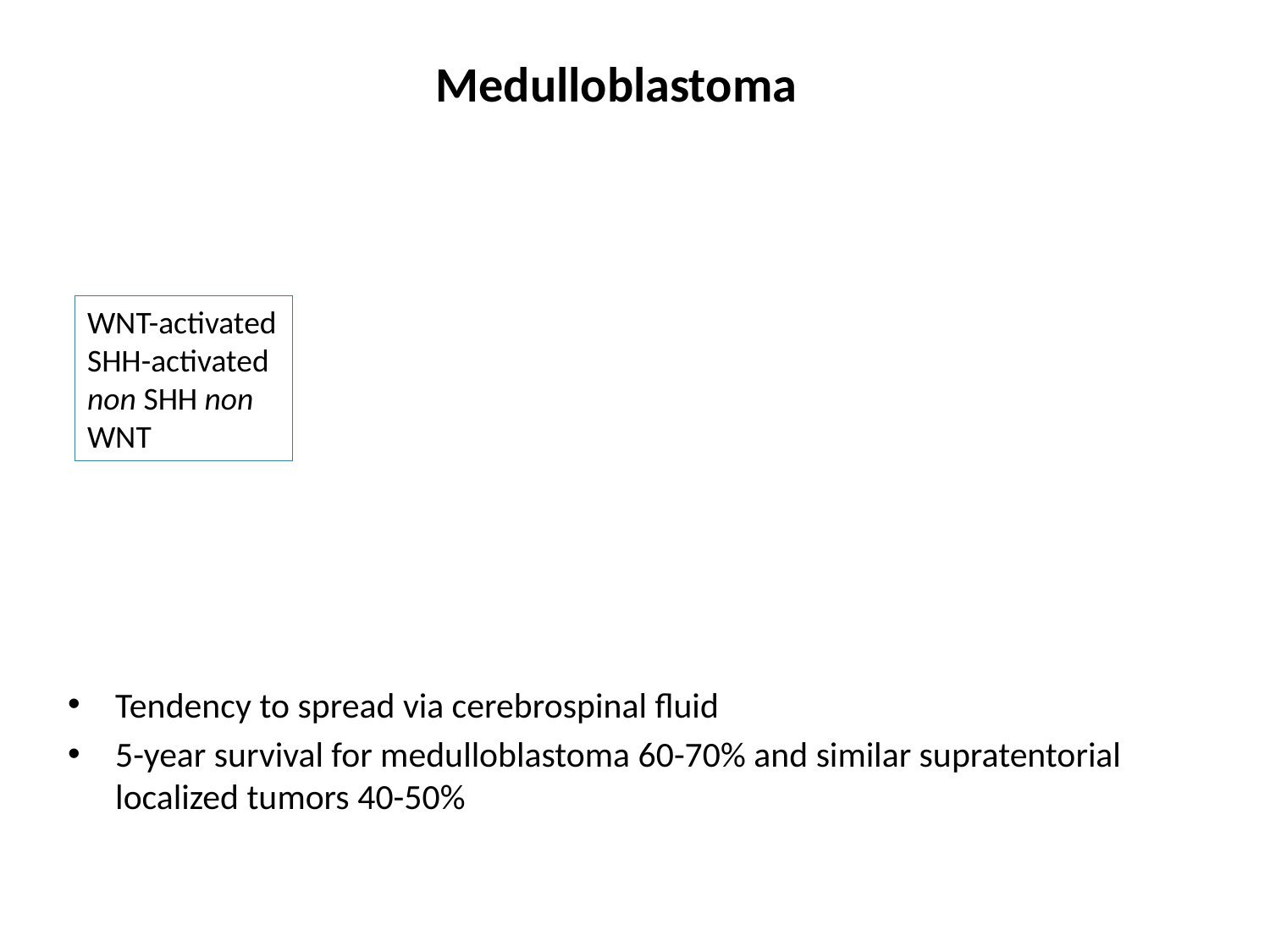

# Medulloblastoma
WNT-activated
SHH-activated
non SHH non WNT
Tendency to spread via cerebrospinal fluid
5-year survival for medulloblastoma 60-70% and similar supratentorial localized tumors 40-50%